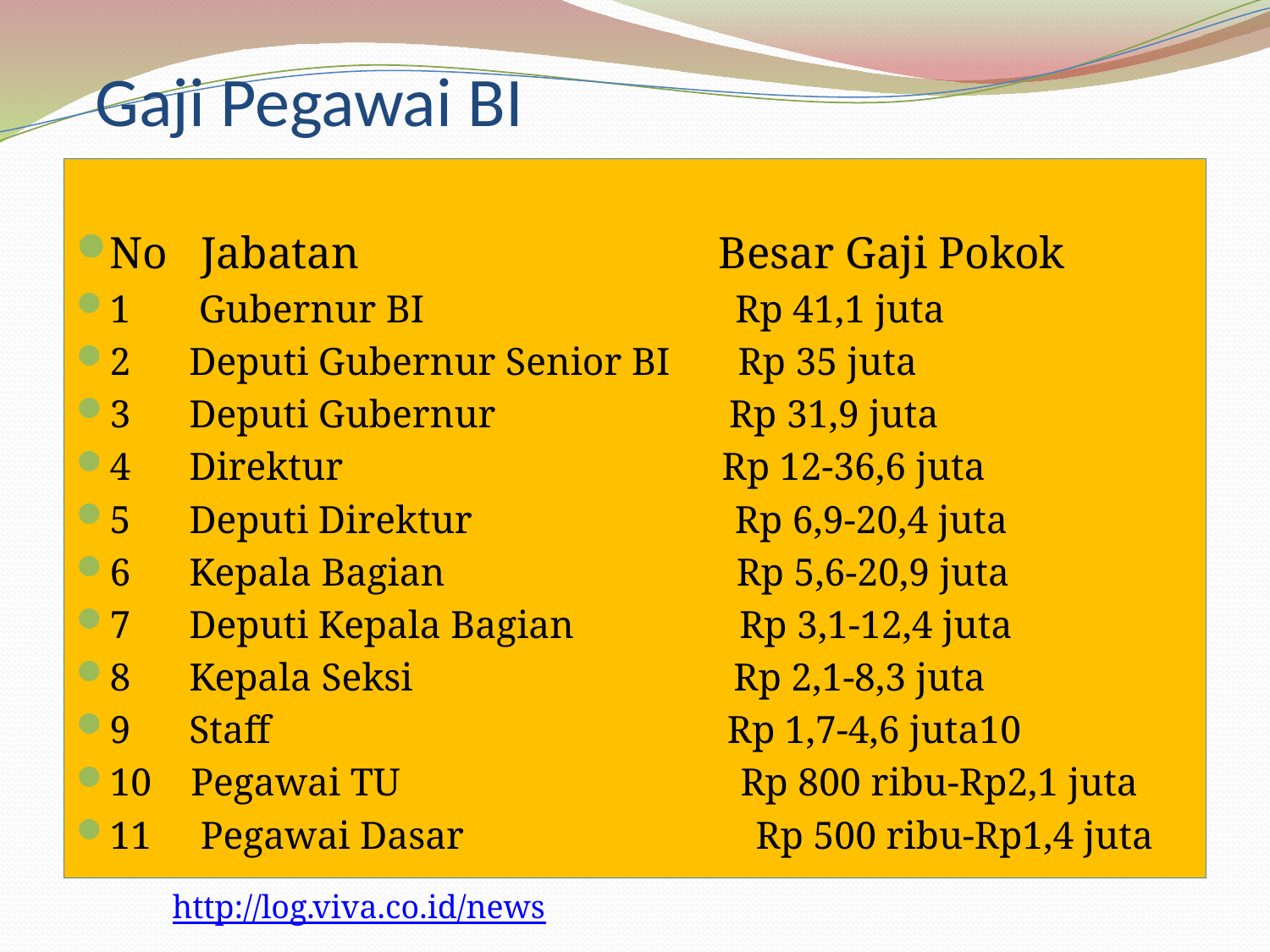

# Gaji Pegawai BI

No   Jabatan                                Besar Gaji Pokok
1       Gubernur BI                                Rp 41,1 juta
2      Deputi Gubernur Senior BI       Rp 35 juta
3      Deputi Gubernur                        Rp 31,9 juta
4      Direktur                                       Rp 12-36,6 juta
5      Deputi Direktur                           Rp 6,9-20,4 juta
6      Kepala Bagian                              Rp 5,6-20,9 juta
7      Deputi Kepala Bagian                 Rp 3,1-12,4 juta
8      Kepala Seksi                                 Rp 2,1-8,3 juta
9      Staff                                               Rp 1,7-4,6 juta10
10    Pegawai TU                                   Rp 800 ribu-Rp2,1 juta
11     Pegawai Dasar                              Rp 500 ribu-Rp1,4 juta
http://log.viva.co.id/news